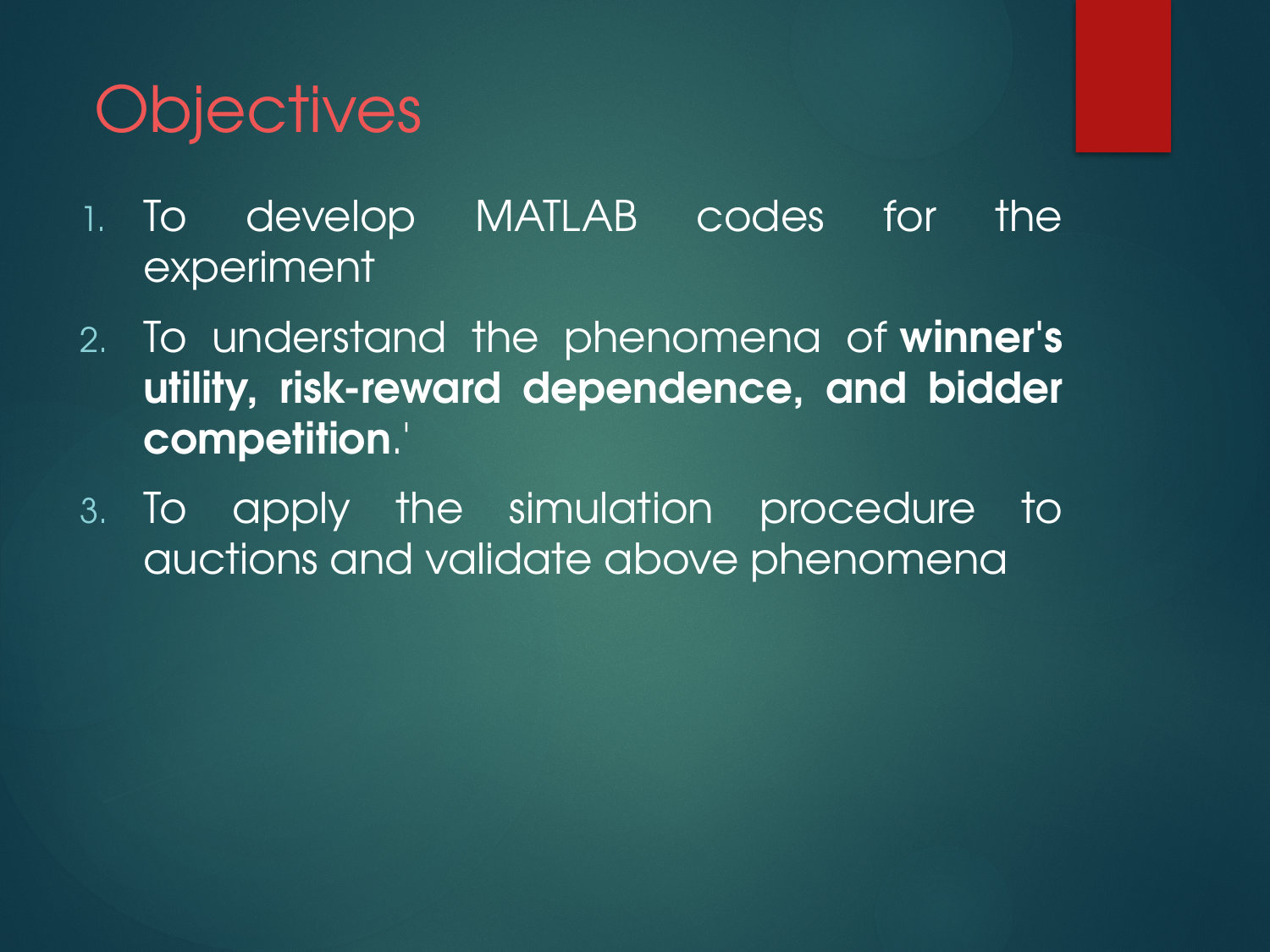

# Objectives
To develop MATLAB codes for the experiment
To understand the phenomena of winner's utility, risk-reward dependence, and bidder competition.'
To apply the simulation procedure to auctions and validate above phenomena